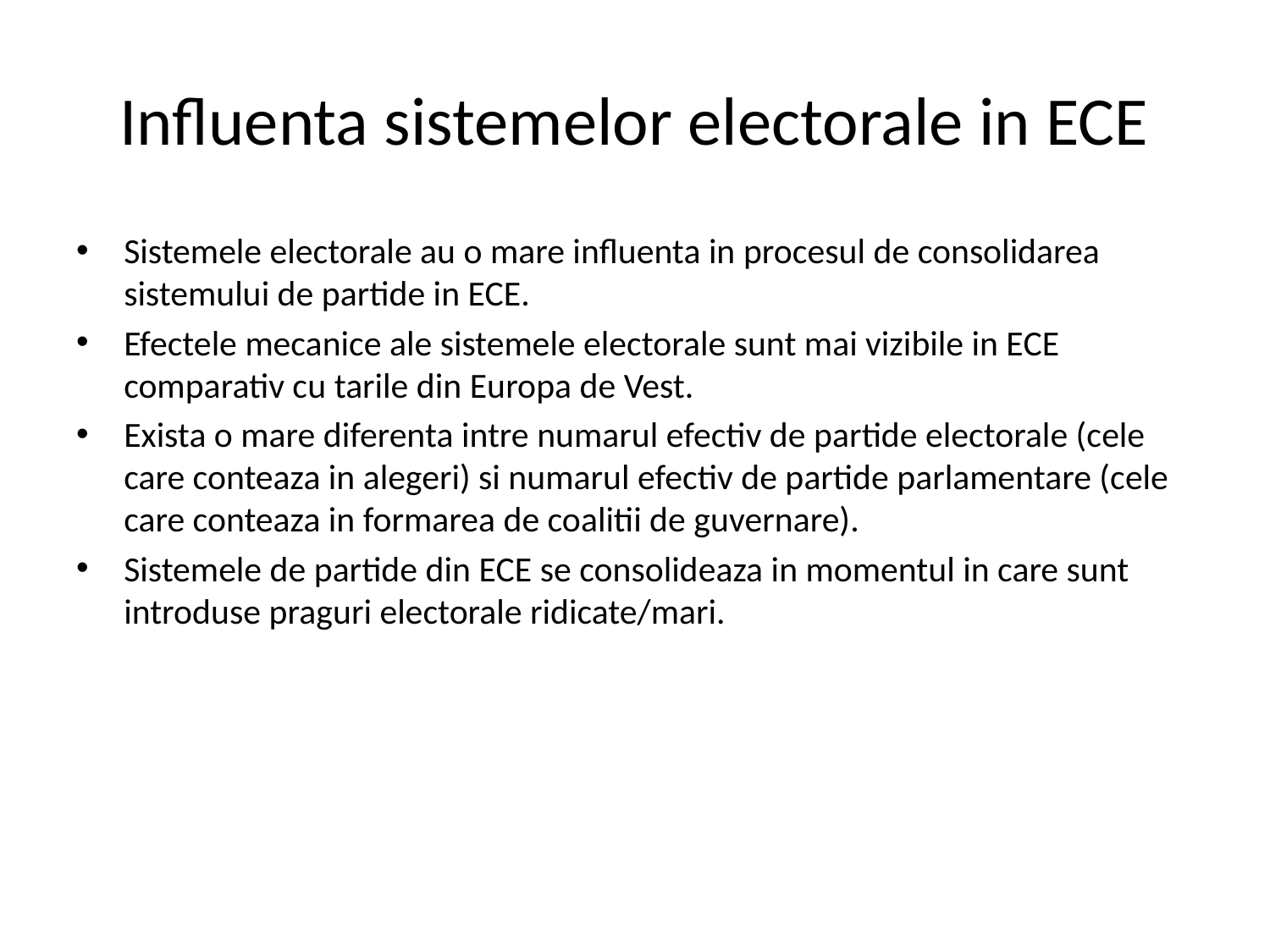

# Influenta sistemelor electorale in ECE
Sistemele electorale au o mare influenta in procesul de consolidarea sistemului de partide in ECE.
Efectele mecanice ale sistemele electorale sunt mai vizibile in ECE comparativ cu tarile din Europa de Vest.
Exista o mare diferenta intre numarul efectiv de partide electorale (cele care conteaza in alegeri) si numarul efectiv de partide parlamentare (cele care conteaza in formarea de coalitii de guvernare).
Sistemele de partide din ECE se consolideaza in momentul in care sunt introduse praguri electorale ridicate/mari.